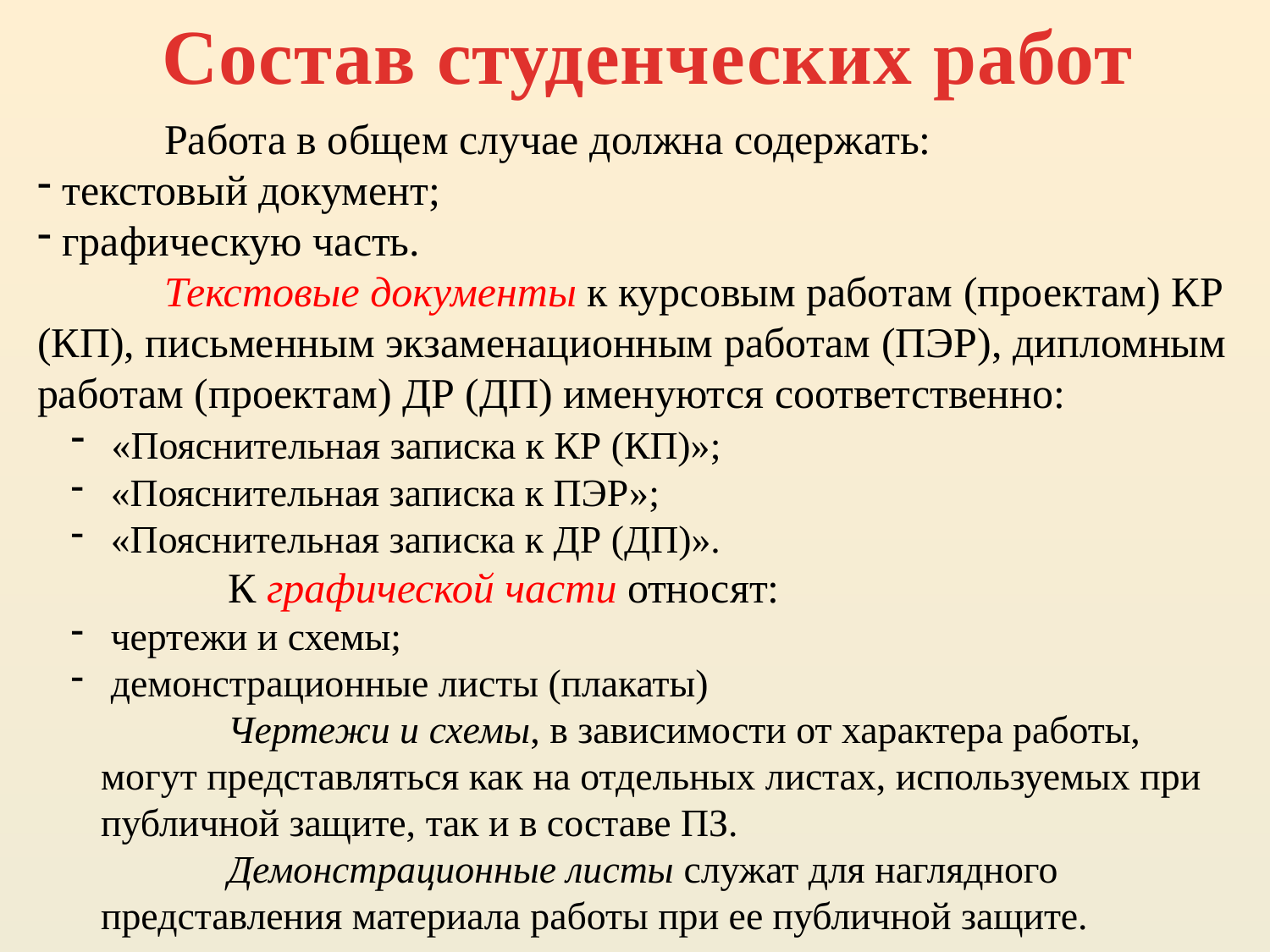

Состав студенческих работ
	Работа в общем случае должна содержать:
 текстовый документ;
 графическую часть.
	Текстовые документы к курсовым работам (проектам) КР (КП), письменным экзаменационным работам (ПЭР), дипломным работам (проектам) ДР (ДП) именуются соответственно:
 «Пояснительная записка к КР (КП)»;
 «Пояснительная записка к ПЭР»;
 «Пояснительная записка к ДР (ДП)».
	К графической части относят:
 чертежи и схемы;
 демонстрационные листы (плакаты)
	Чертежи и схемы, в зависимости от характера работы,          могут представляться как на отдельных листах, используемых при публичной защите, так и в составе ПЗ.
	Демонстрационные листы служат для наглядного представления материала работы при ее публичной защите.